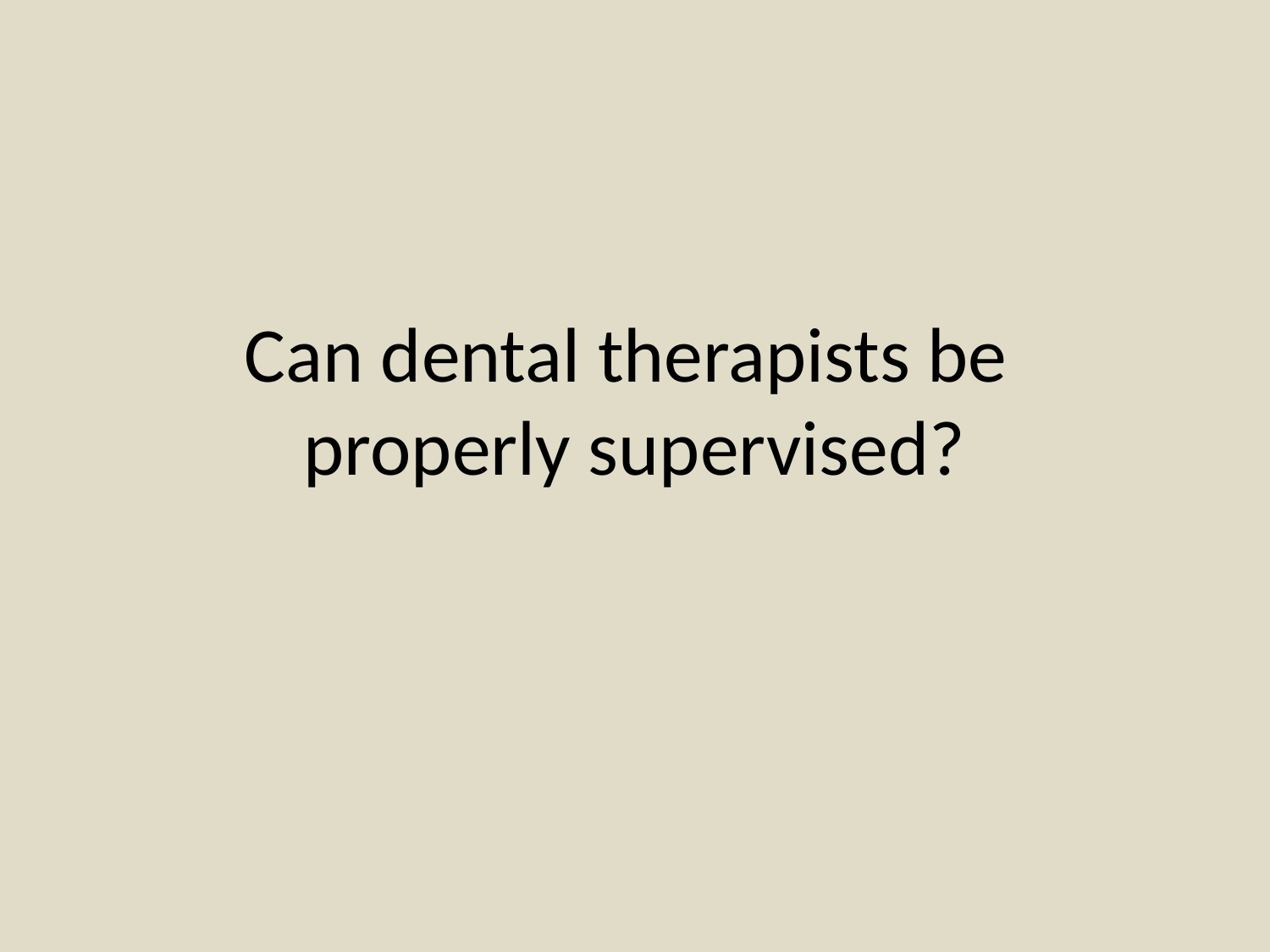

# Can dental therapists be properly supervised?